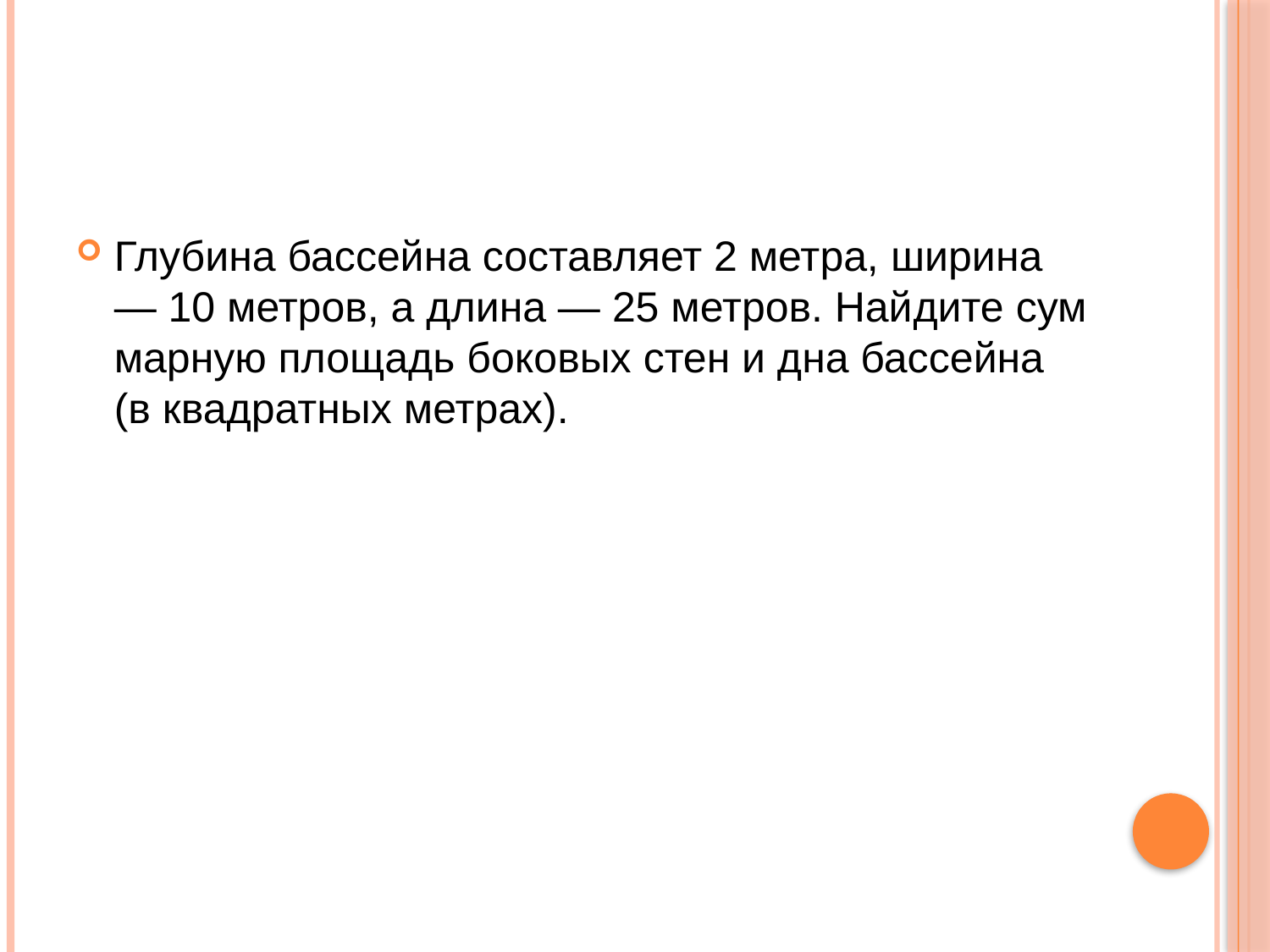

#
Глубина бас­сей­на со­став­ля­ет 2 метра, ши­ри­на — 10 метров, а длина — 25 метров. Най­ди­те сум­мар­ную пло­щадь бо­ко­вых стен и дна бас­сей­на (в квад­рат­ных метрах).